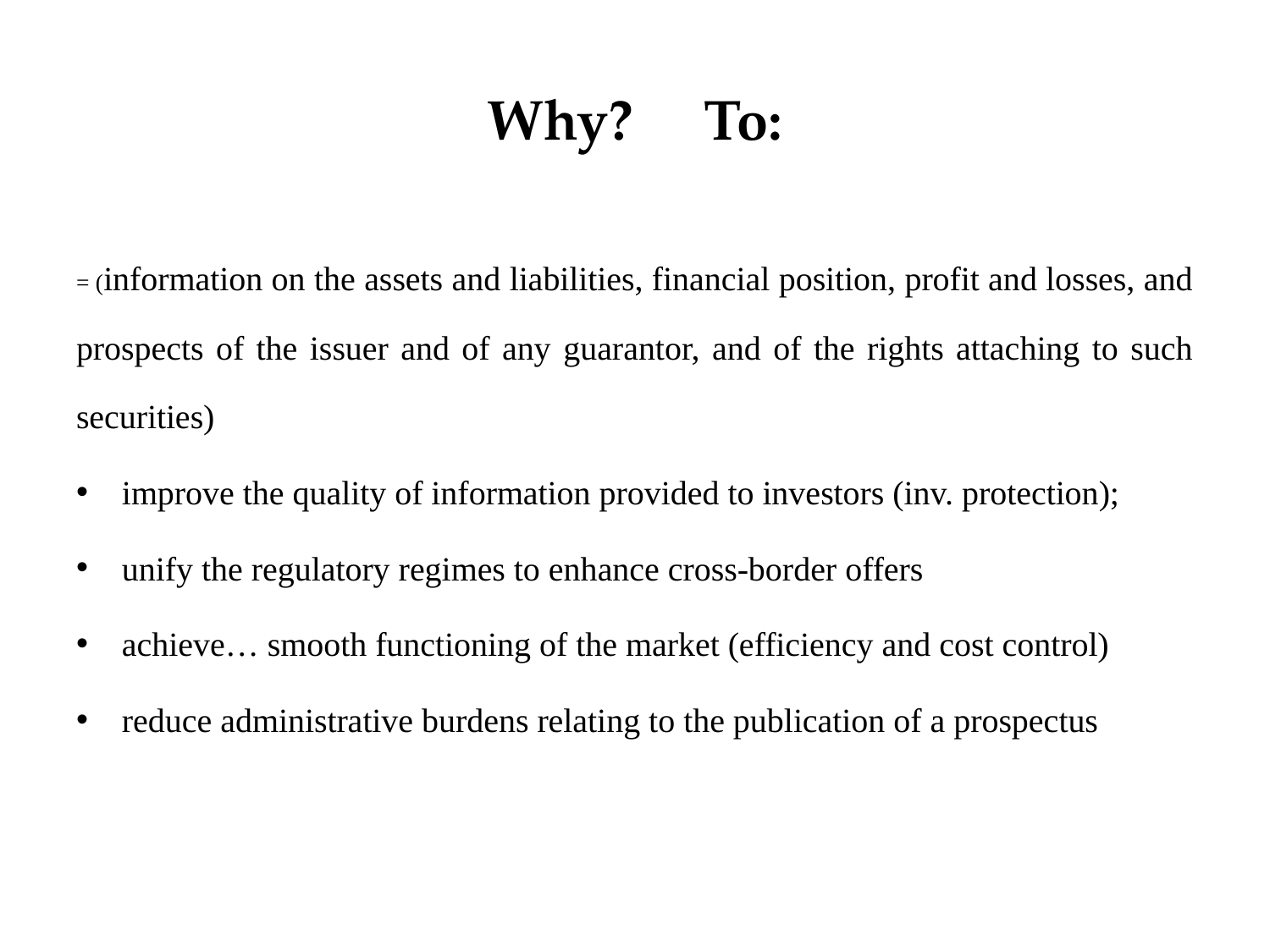

# Why?     To:
= (information on the assets and liabilities, financial position, profit and losses, and prospects of the issuer and of any guarantor, and of the rights attaching to such securities)
improve the quality of information provided to investors (inv. protection);
unify the regulatory regimes to enhance cross-border offers
achieve… smooth functioning of the market (efficiency and cost control)
reduce administrative burdens relating to the publication of a prospectus